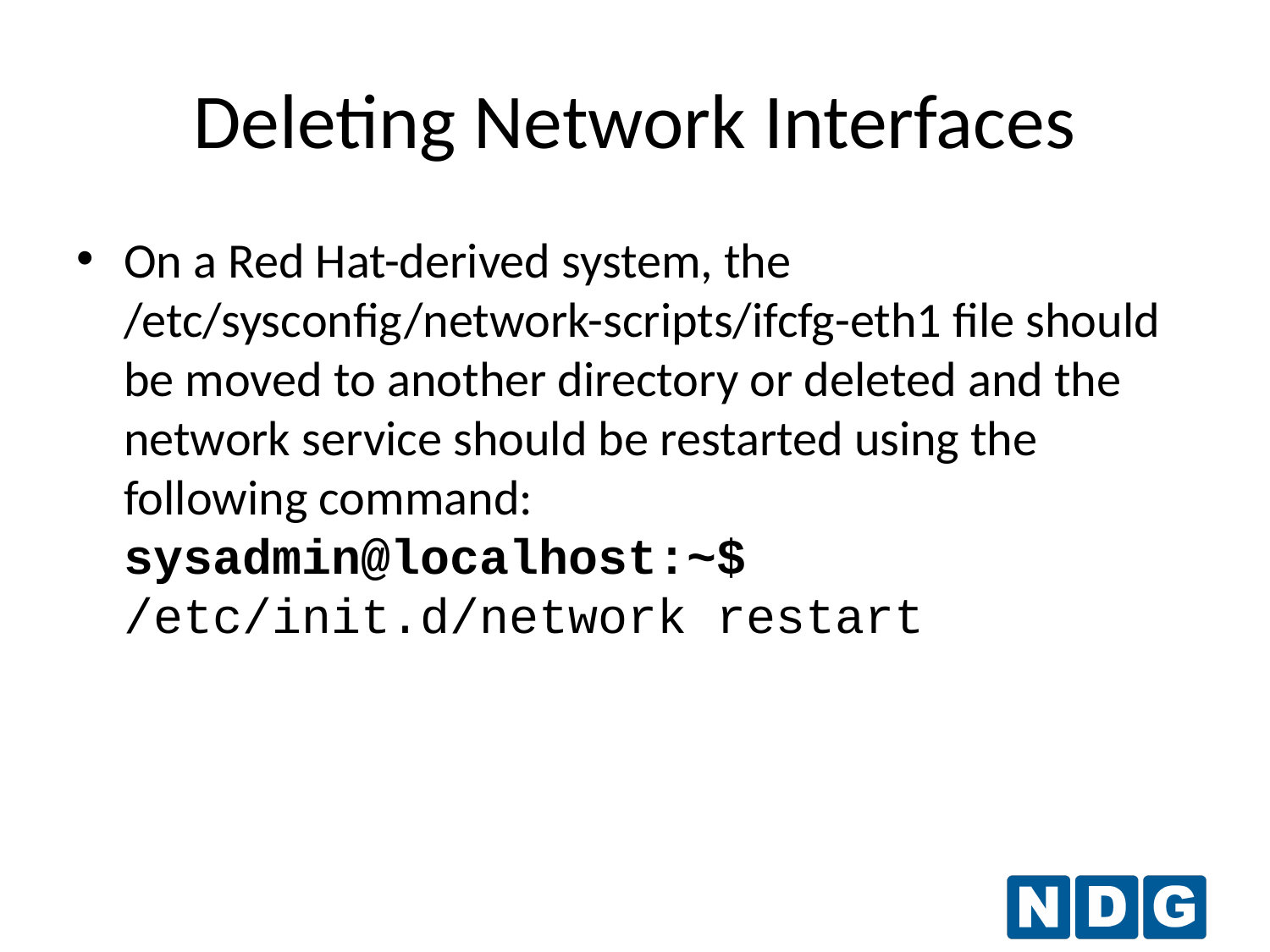

# Deleting Network Interfaces
On a Red Hat-derived system, the /etc/sysconfig/network-scripts/ifcfg-eth1 file should be moved to another directory or deleted and the network service should be restarted using the following command:
sysadmin@localhost:~$ /etc/init.d/network restart